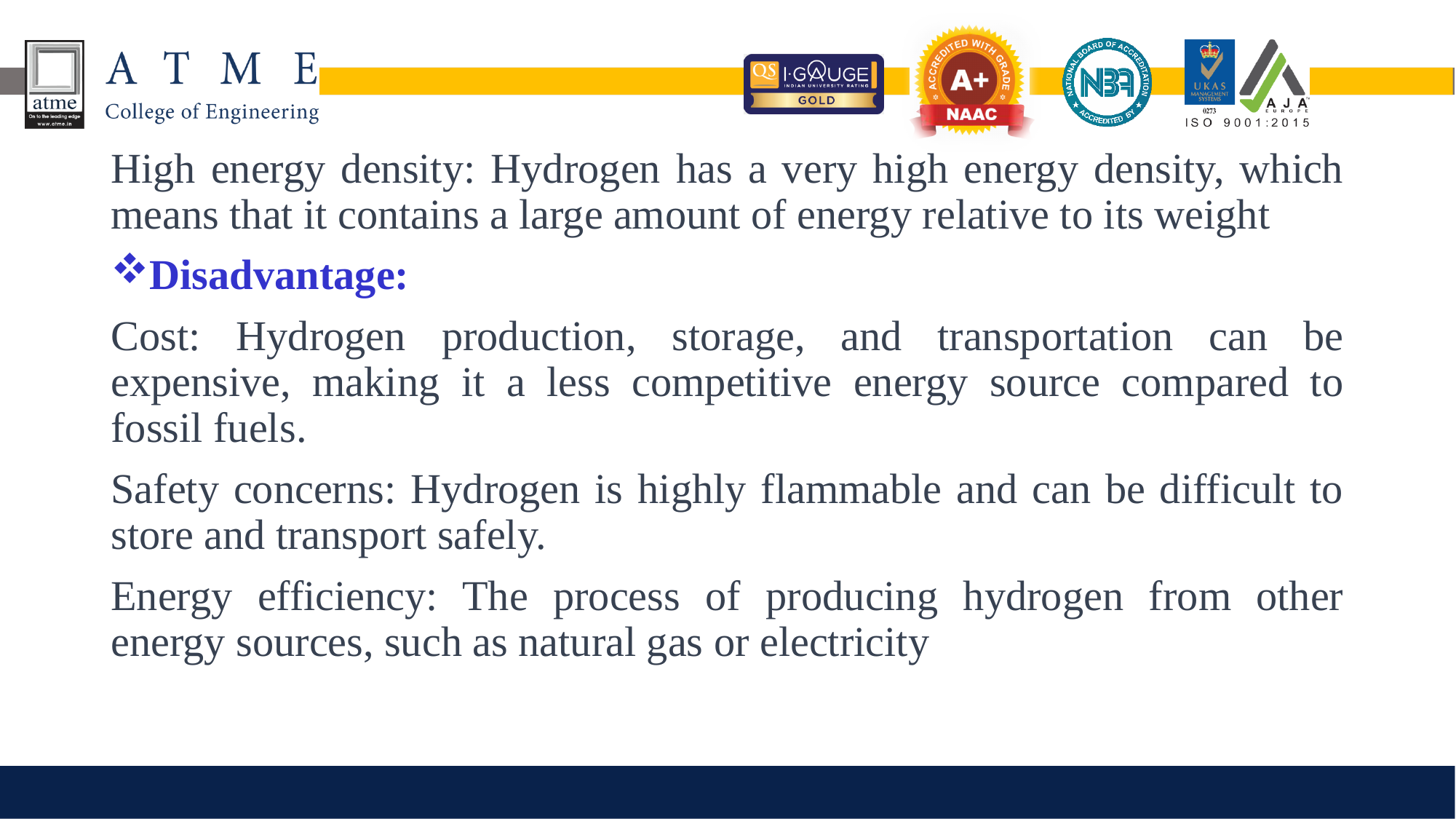

High energy density: Hydrogen has a very high energy density, which means that it contains a large amount of energy relative to its weight
Disadvantage:
Cost: Hydrogen production, storage, and transportation can be expensive, making it a less competitive energy source compared to fossil fuels.
Safety concerns: Hydrogen is highly flammable and can be difficult to store and transport safely.
Energy efficiency: The process of producing hydrogen from other energy sources, such as natural gas or electricity